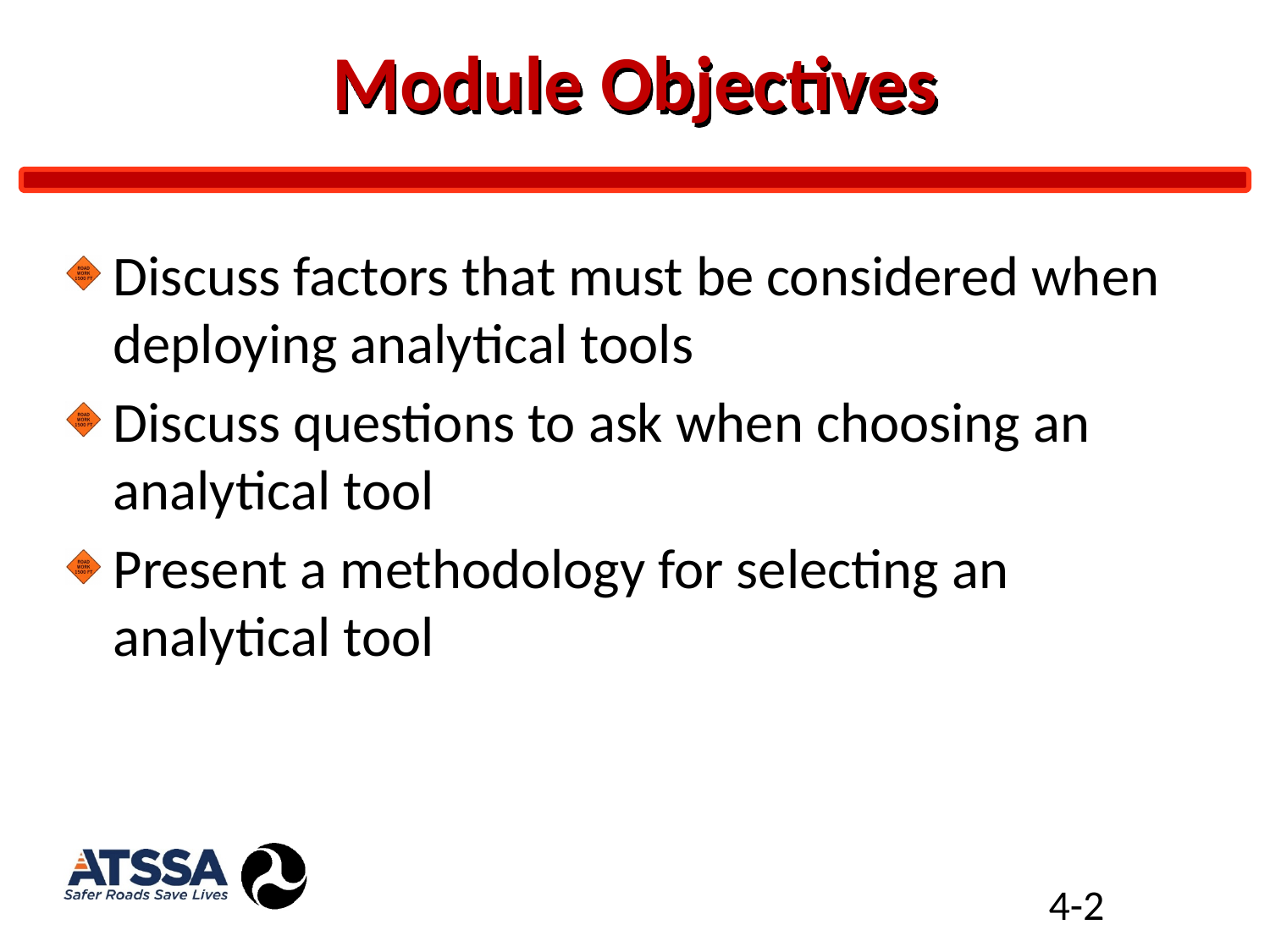

# Module Objectives
Discuss factors that must be considered when deploying analytical tools
Discuss questions to ask when choosing an analytical tool
Present a methodology for selecting an analytical tool